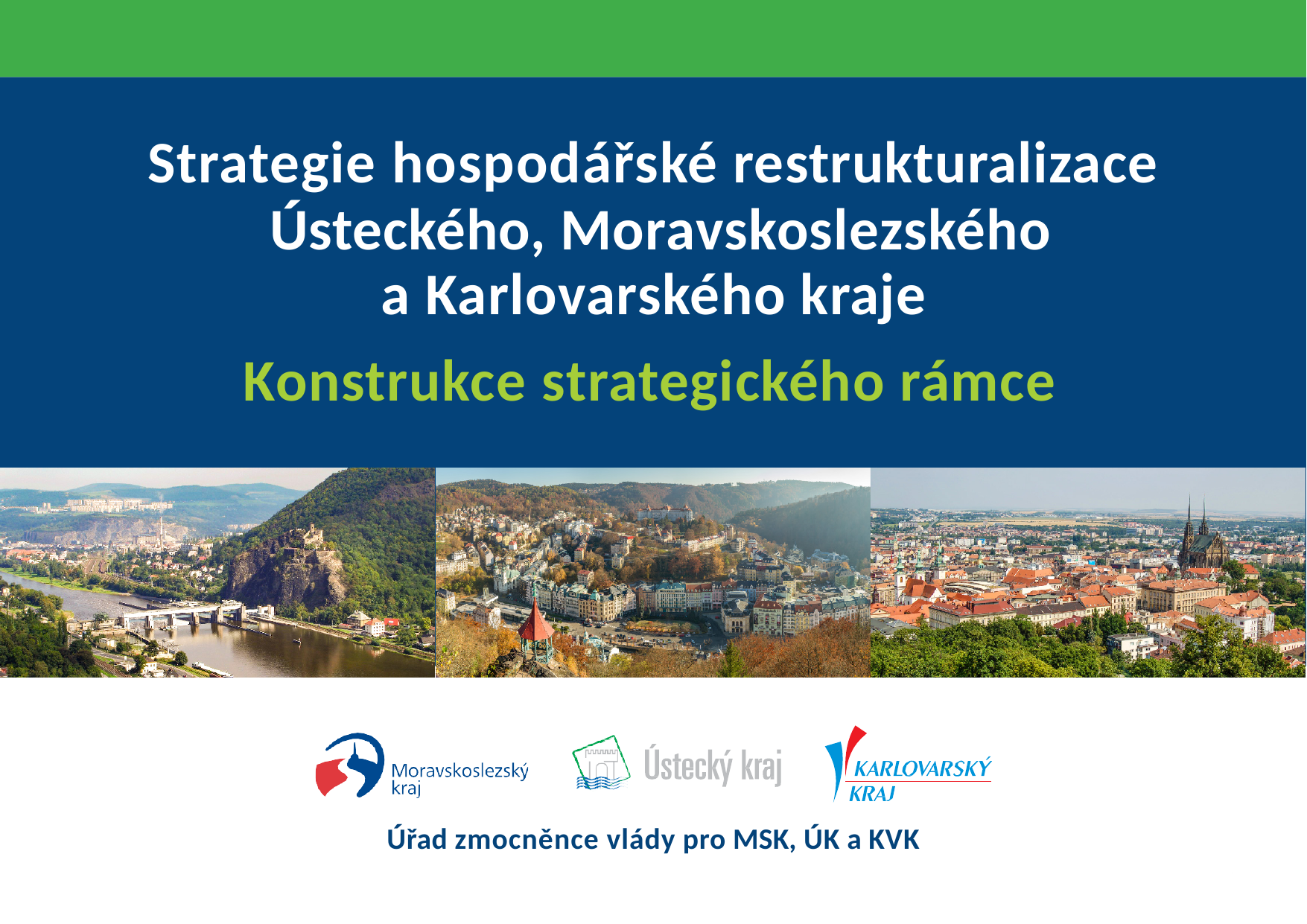

# Strategie hospodářské restrukturalizace  Ústeckého, Moravskoslezského
a Karlovarského kraje
Konstrukce strategického rámce

Úřad zmocněnce vlády pro MSK, ÚK a KVK
1